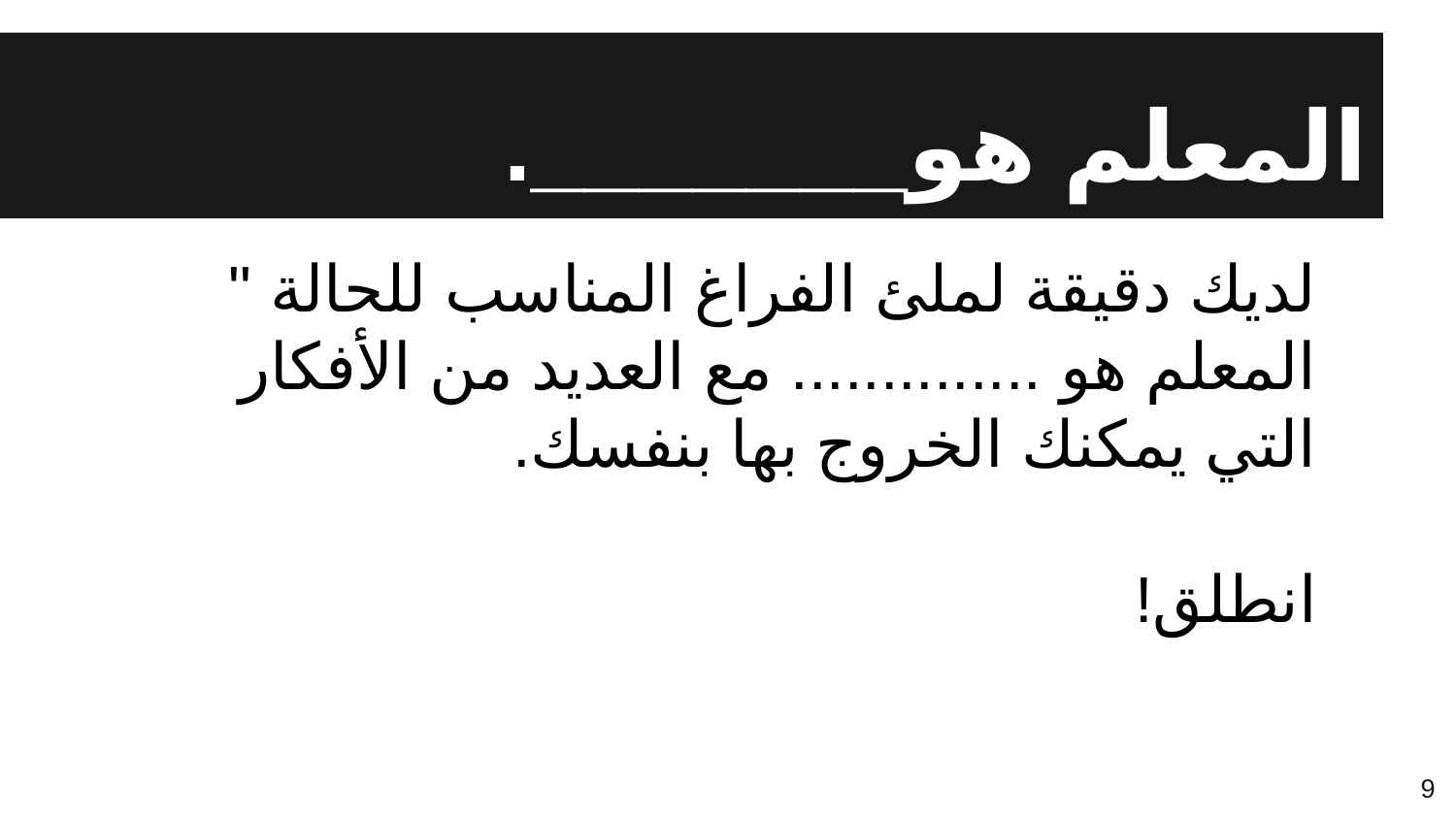

# المعلم هو_______.
لديك دقيقة لملئ الفراغ المناسب للحالة " المعلم هو .............. مع العديد من الأفكار التي يمكنك الخروج بها بنفسك.

انطلق!
9